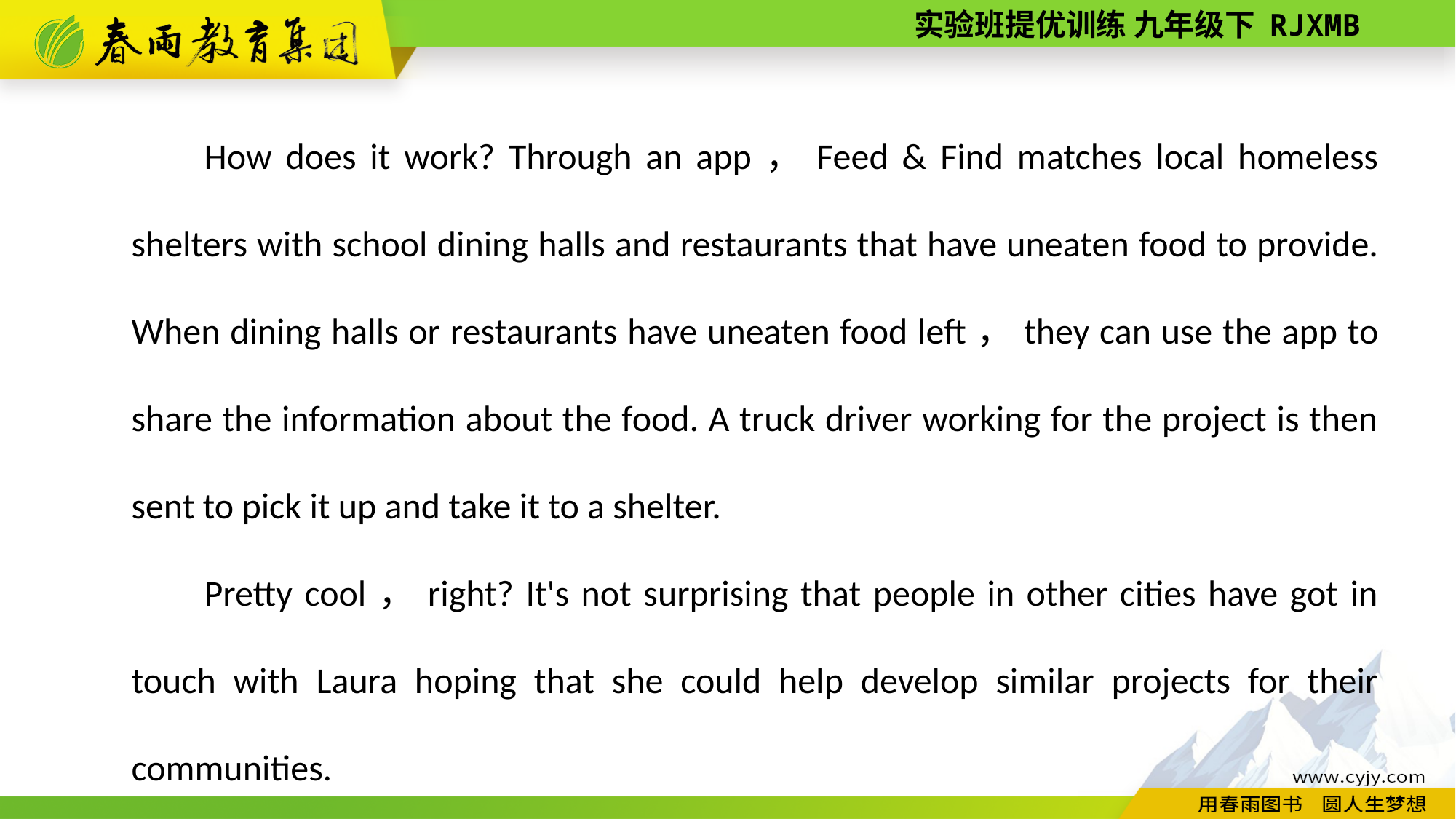

How does it work? Through an app，Feed & Find matches local homeless shelters with school dining halls and restaurants that have uneaten food to provide. When dining halls or restaurants have uneaten food left，they can use the app to share the information about the food. A truck driver working for the project is then sent to pick it up and take it to a shelter.
Pretty cool，right? It's not surprising that people in other cities have got in touch with Laura hoping that she could help develop similar projects for their communities.